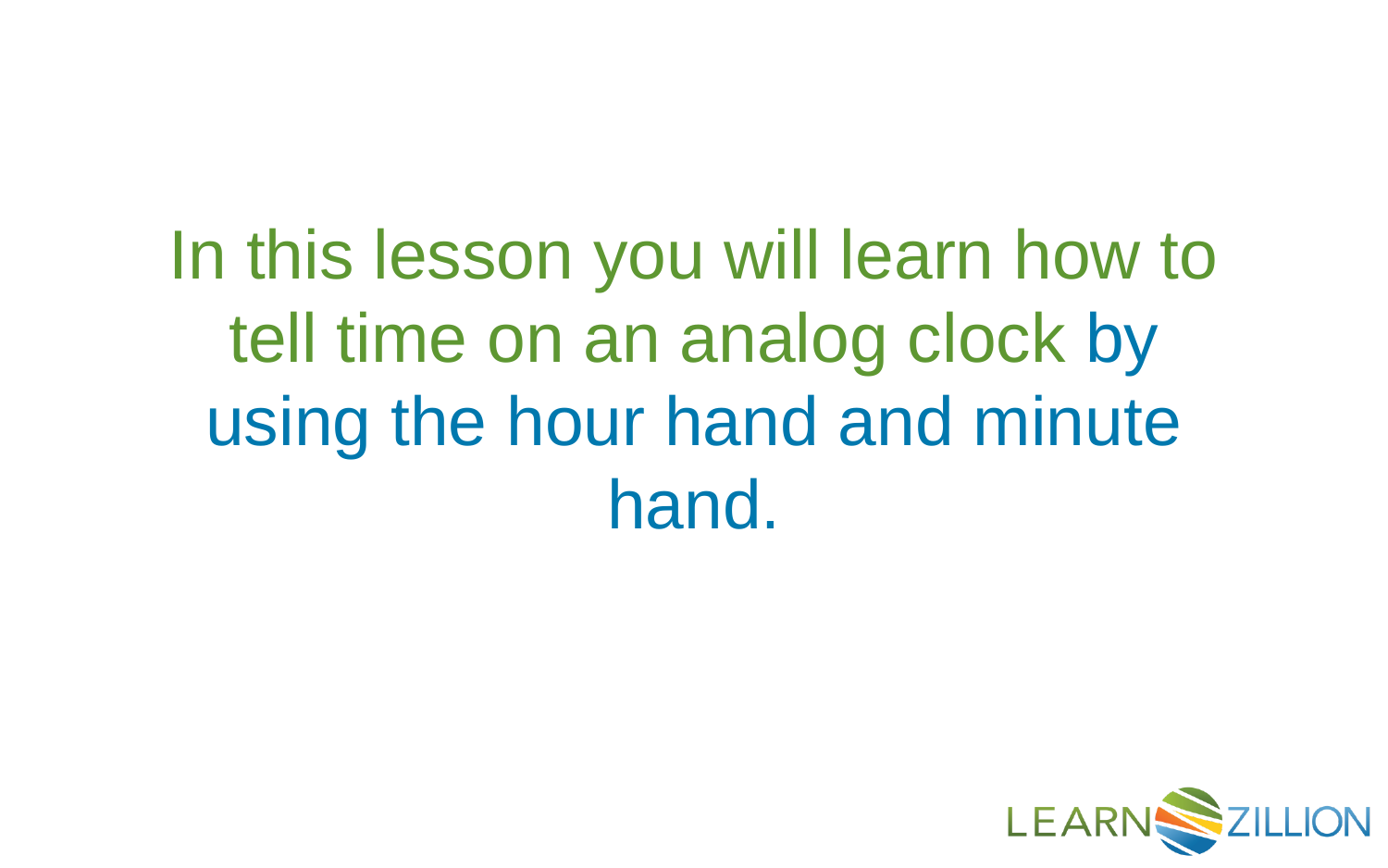

In this lesson you will learn how to tell time on an analog clock by using the hour hand and minute hand.